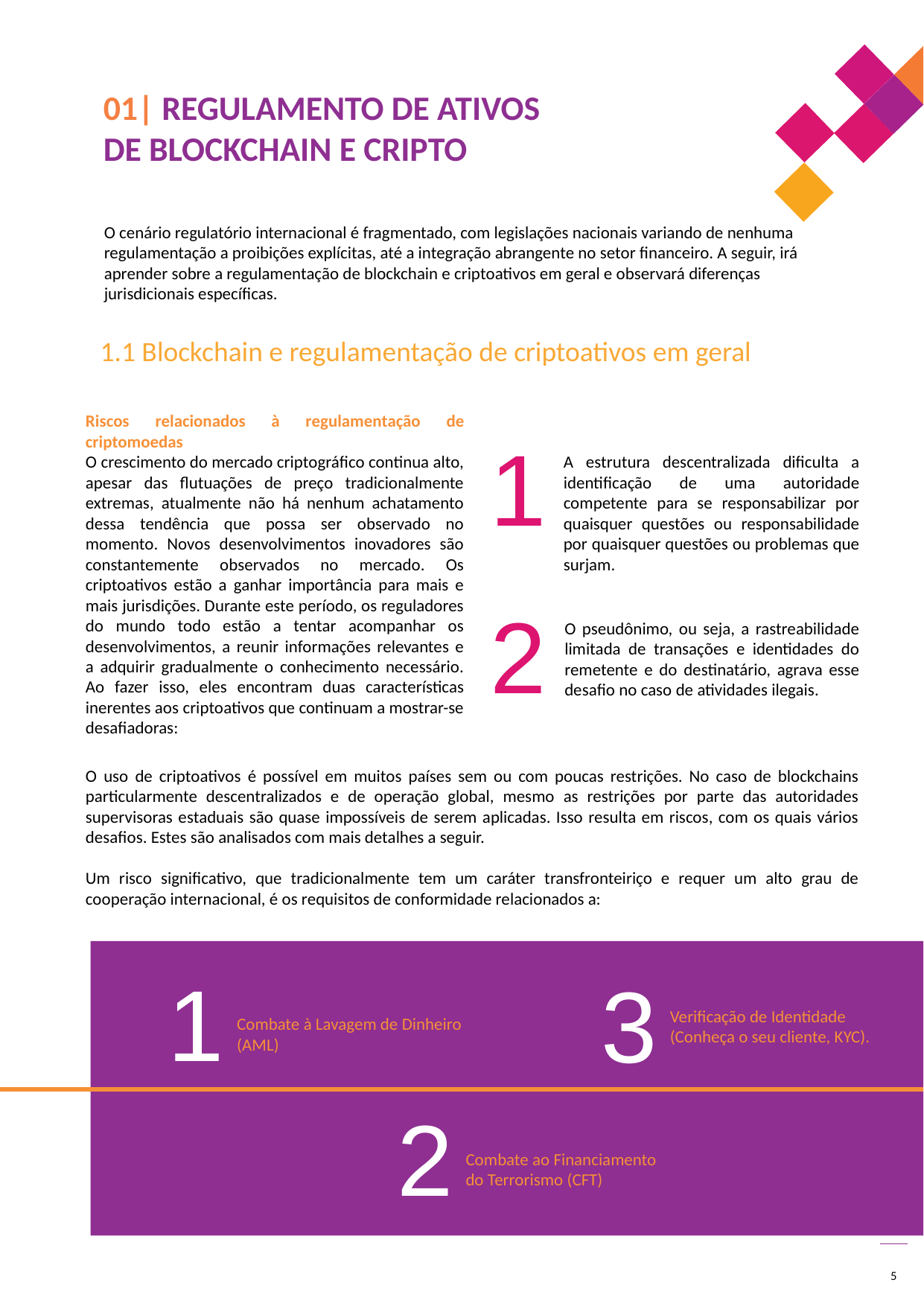

01| REGULAMENTO DE ATIVOS DE BLOCKCHAIN E CRIPTO
O cenário regulatório internacional é fragmentado, com legislações nacionais variando de nenhuma regulamentação a proibições explícitas, até a integração abrangente no setor financeiro. A seguir, irá aprender sobre a regulamentação de blockchain e criptoativos em geral e observará diferenças jurisdicionais específicas.
1.1 Blockchain e regulamentação de criptoativos em geral
Riscos relacionados à regulamentação de criptomoedas
O crescimento do mercado criptográfico continua alto, apesar das flutuações de preço tradicionalmente extremas, atualmente não há nenhum achatamento dessa tendência que possa ser observado no momento. Novos desenvolvimentos inovadores são constantemente observados no mercado. Os criptoativos estão a ganhar importância para mais e mais jurisdições. Durante este período, os reguladores do mundo todo estão a tentar acompanhar os desenvolvimentos, a reunir informações relevantes e a adquirir gradualmente o conhecimento necessário. Ao fazer isso, eles encontram duas características inerentes aos criptoativos que continuam a mostrar-se desafiadoras:
1
A estrutura descentralizada dificulta a identificação de uma autoridade competente para se responsabilizar por quaisquer questões ou responsabilidade por quaisquer questões ou problemas que surjam.

O pseudônimo, ou seja, a rastreabilidade limitada de transações e identidades do remetente e do destinatário, agrava esse desafio no caso de atividades ilegais.
2
O uso de criptoativos é possível em muitos países sem ou com poucas restrições. No caso de blockchains particularmente descentralizados e de operação global, mesmo as restrições por parte das autoridades supervisoras estaduais são quase impossíveis de serem aplicadas. Isso resulta em riscos, com os quais vários desafios. Estes são analisados com mais detalhes a seguir.

Um risco significativo, que tradicionalmente tem um caráter transfronteiriço e requer um alto grau de cooperação internacional, é os requisitos de conformidade relacionados a:

1
3
Verificação de Identidade
(Conheça o seu cliente, KYC).
Combate à Lavagem de Dinheiro (AML)
2
Combate ao Financiamento do Terrorismo (CFT)
5